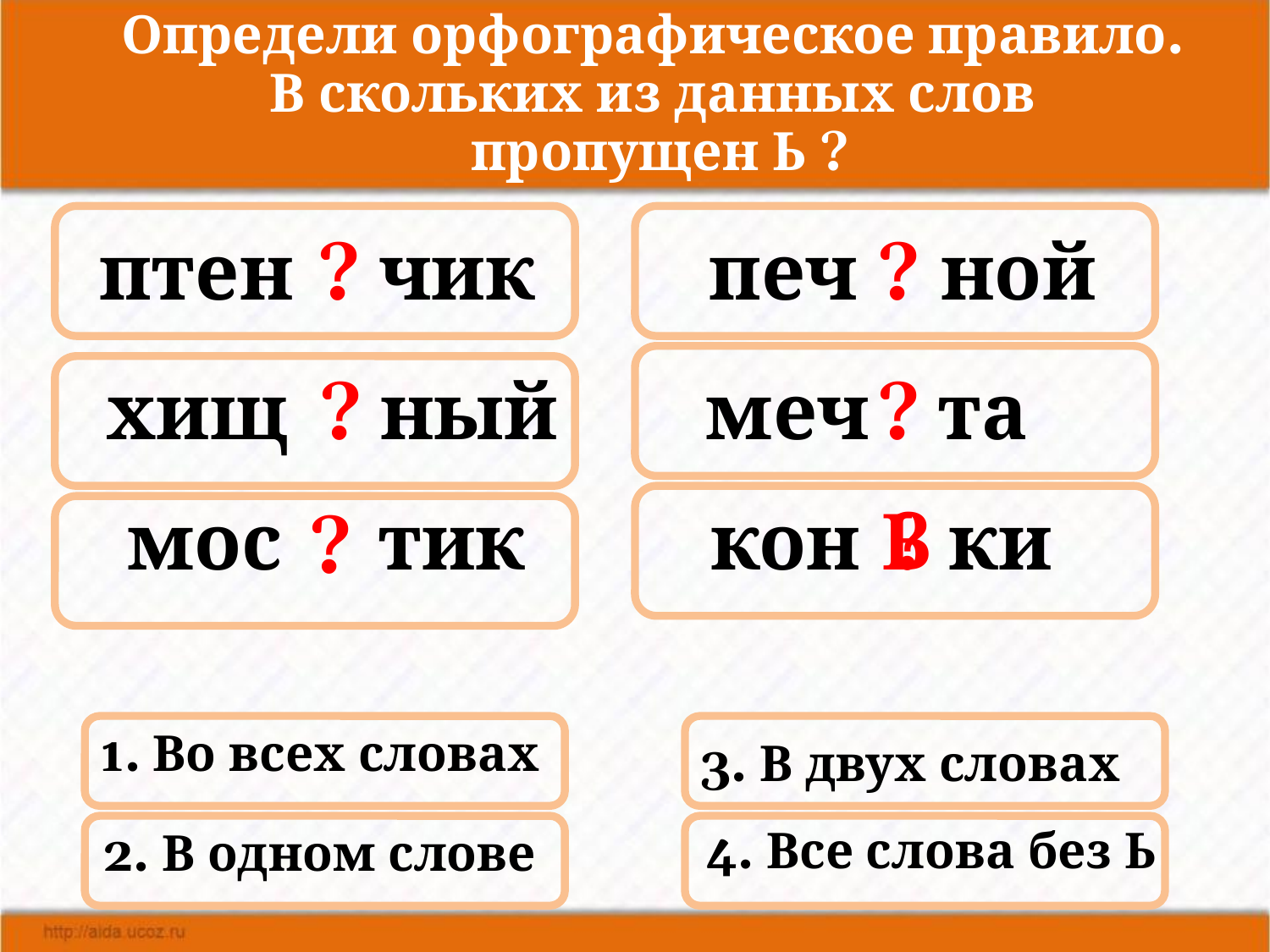

Определи орфографическое правило.
В скольких из данных слов
пропущен Ь ?

птен
?
чик
печ
?
ной

хищ
?
ный
меч
?
та
мос
тик

кон
Ь
?
ки
?

1. Во всех словах

3. В двух словах
4. Все слова без Ь
2. В одном слове